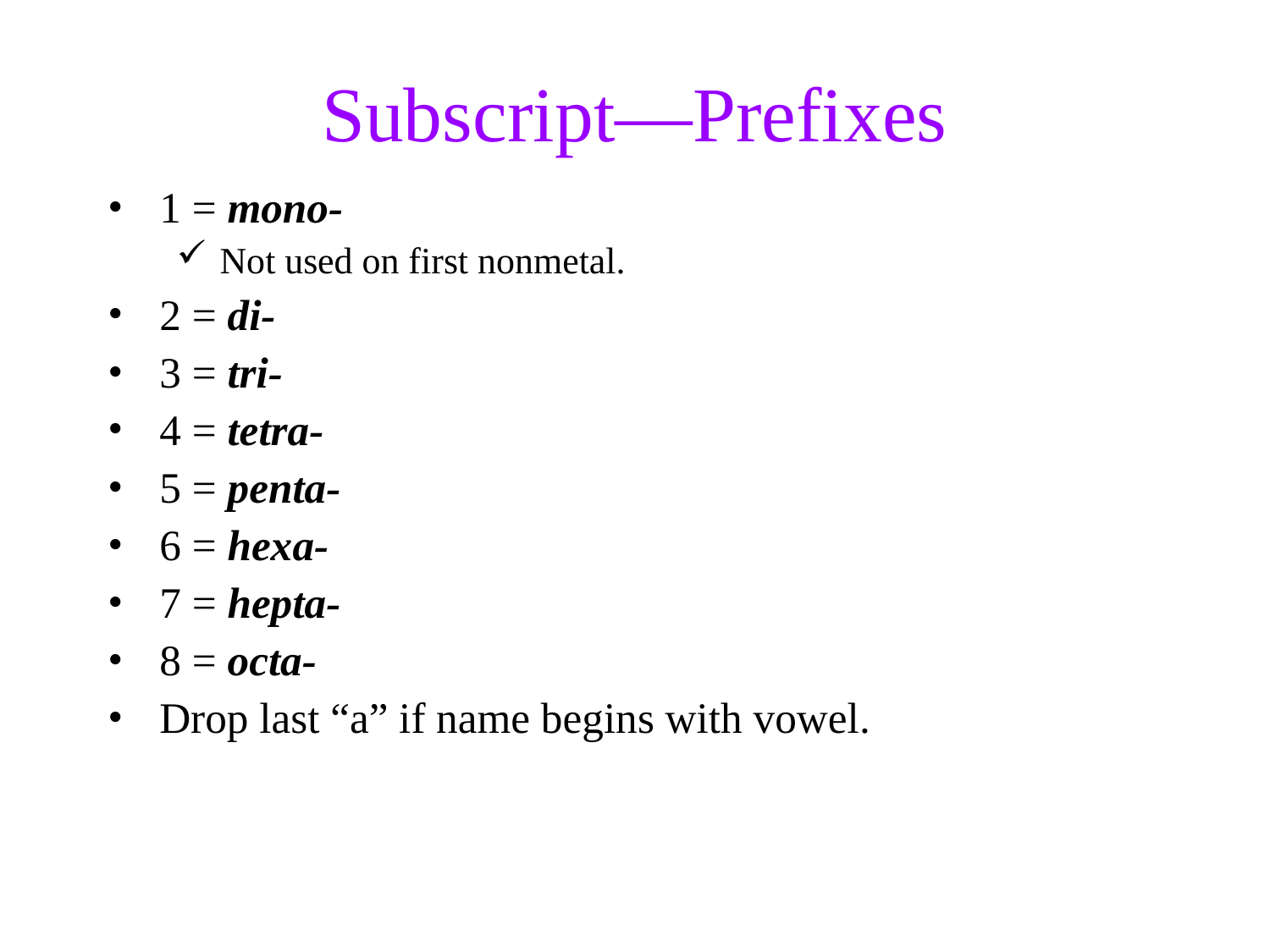

Subscript—Prefixes
1 = mono-
Not used on first nonmetal.
2 = di-
3 = tri-
4 = tetra-
5 = penta-
6 = hexa-
7 = hepta-
8 = octa-
Drop last “a” if name begins with vowel.